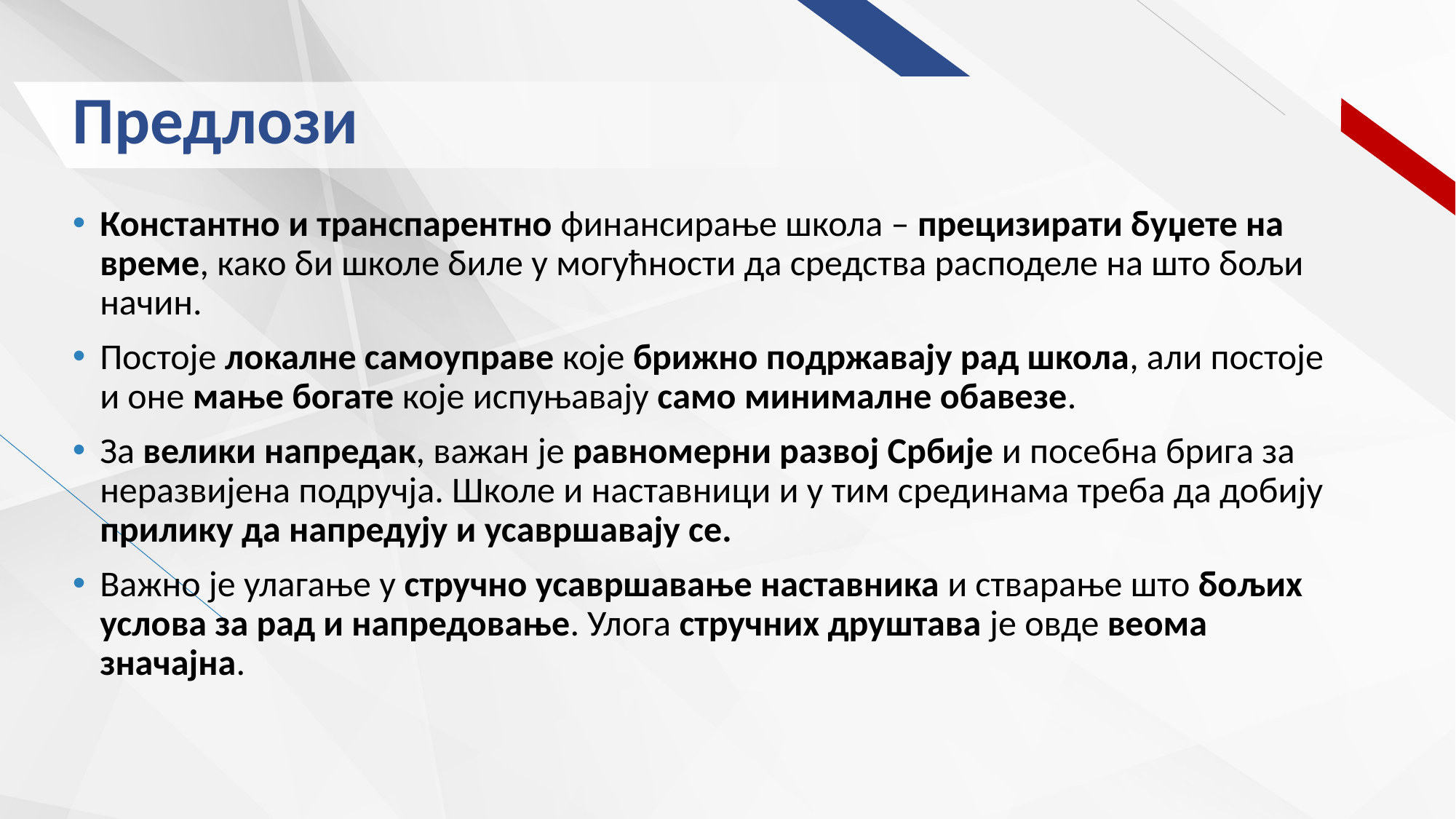

# Предлози
Константно и транспарентно финансирање школа – прецизирати буџете на време, како би школе биле у могућности да средства расподеле на што бољи начин.
Постоје локалне самоуправе које брижно подржавају рад школа, али постоје и оне мање богате које испуњавају само минималне обавезе.
За велики напредак, важан је равномерни развој Србије и посебна брига за неразвијена подручја. Школе и наставници и у тим срединама треба да добију прилику да напредују и усавршавају се.
Важно је улагање у стручно усавршавање наставника и стварање што бољих услова за рад и напредовање. Улога стручних друштава је овде веома значајна.